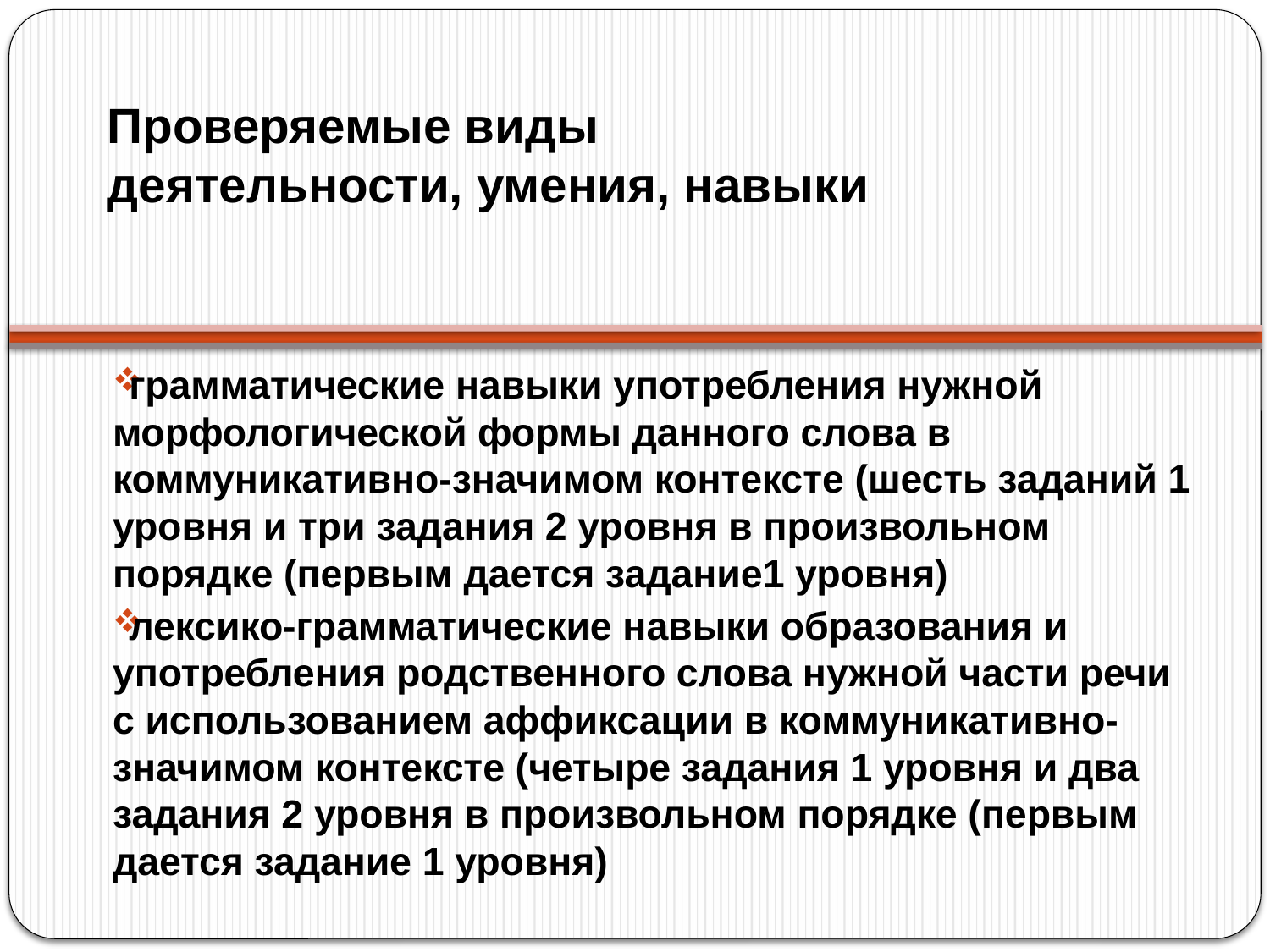

# Проверяемые виды деятельности, умения, навыки
грамматические навыки употребления нужной морфологической формы данного слова в коммуникативно-значимом контексте (шесть заданий 1 уровня и три задания 2 уровня в произвольном порядке (первым дается задание1 уровня)
лексико-грамматические навыки образования и употребления родственного слова нужной части речи с использованием аффиксации в коммуникативно- значимом контексте (четыре задания 1 уровня и два задания 2 уровня в произвольном порядке (первым дается задание 1 уровня)